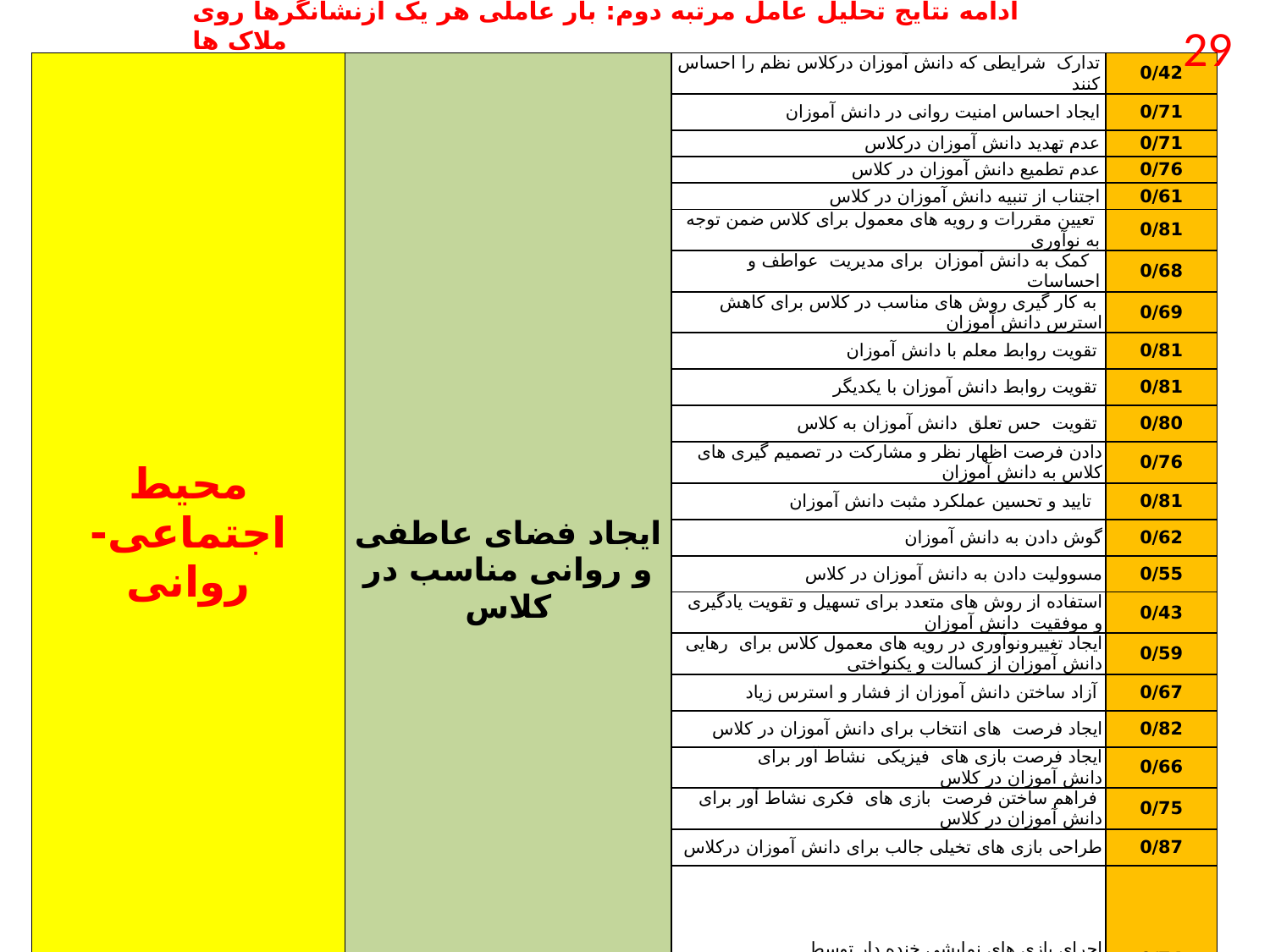

ادامه نتایج تحلیل عامل مرتبه دوم: بار عاملی هر یک ازنشانگرها روی ملاک ها
29
| محیط اجتماعی-روانی | ایجاد فضای عاطفی و روانی مناسب در کلاس | تدارک شرایطی که دانش آموزان درکلاس نظم را احساس کنند | 0/42 |
| --- | --- | --- | --- |
|  |  | ایجاد احساس امنیت روانی در دانش آموزان | 0/71 |
|  |  | عدم تهدید دانش آموزان درکلاس | 0/71 |
|  |  | عدم تطمیع دانش آموزان در کلاس | 0/76 |
|  |  | اجتناب از تنبیه دانش آموزان در کلاس | 0/61 |
|  |  | تعیین مقررات و رویه های معمول برای کلاس ضمن توجه به نوآوری | 0/81 |
|  |  | کمک به دانش آموزان برای مدیریت عواطف و احساسات | 0/68 |
|  |  | به کار گیری روش های مناسب در کلاس برای کاهش استرس دانش آموزان | 0/69 |
|  |  | تقویت روابط معلم با دانش آموزان | 0/81 |
|  |  | تقویت روابط دانش آموزان با یکدیگر | 0/81 |
|  |  | تقویت حس تعلق دانش آموزان به کلاس | 0/80 |
|  |  | دادن فرصت اظهار نظر و مشارکت در تصمیم گیری های کلاس به دانش آموزان | 0/76 |
|  |  | تایید و تحسین عملکرد مثبت دانش آموزان | 0/81 |
|  |  | گوش دادن به دانش آموزان | 0/62 |
|  |  | مسوولیت دادن به دانش آموزان در کلاس | 0/55 |
|  |  | استفاده از روش های متعدد برای تسهیل و تقویت یادگیری و موفقیت دانش آموزان | 0/43 |
|  |  | ایجاد تغییرونوآوری در رویه های معمول کلاس برای رهایی دانش آموزان از کسالت و یکنواختی | 0/59 |
|  |  | آزاد ساختن دانش آموزان از فشار و استرس زیاد | 0/67 |
|  |  | ایجاد فرصت های انتخاب برای دانش آموزان در کلاس | 0/82 |
|  |  | ایجاد فرصت بازی های فیزیکی نشاط آور برای دانش آموزان در کلاس | 0/66 |
|  |  | فراهم ساختن فرصت بازی های فکری نشاط آور برای دانش آموزان در کلاس | 0/75 |
|  |  | طراحی بازی های تخیلی جالب برای دانش آموزان درکلاس | 0/87 |
|  |  | اجرای بازی های نمایشی خنده دار توسط دانش آموزان در کلاس | 0/74 |